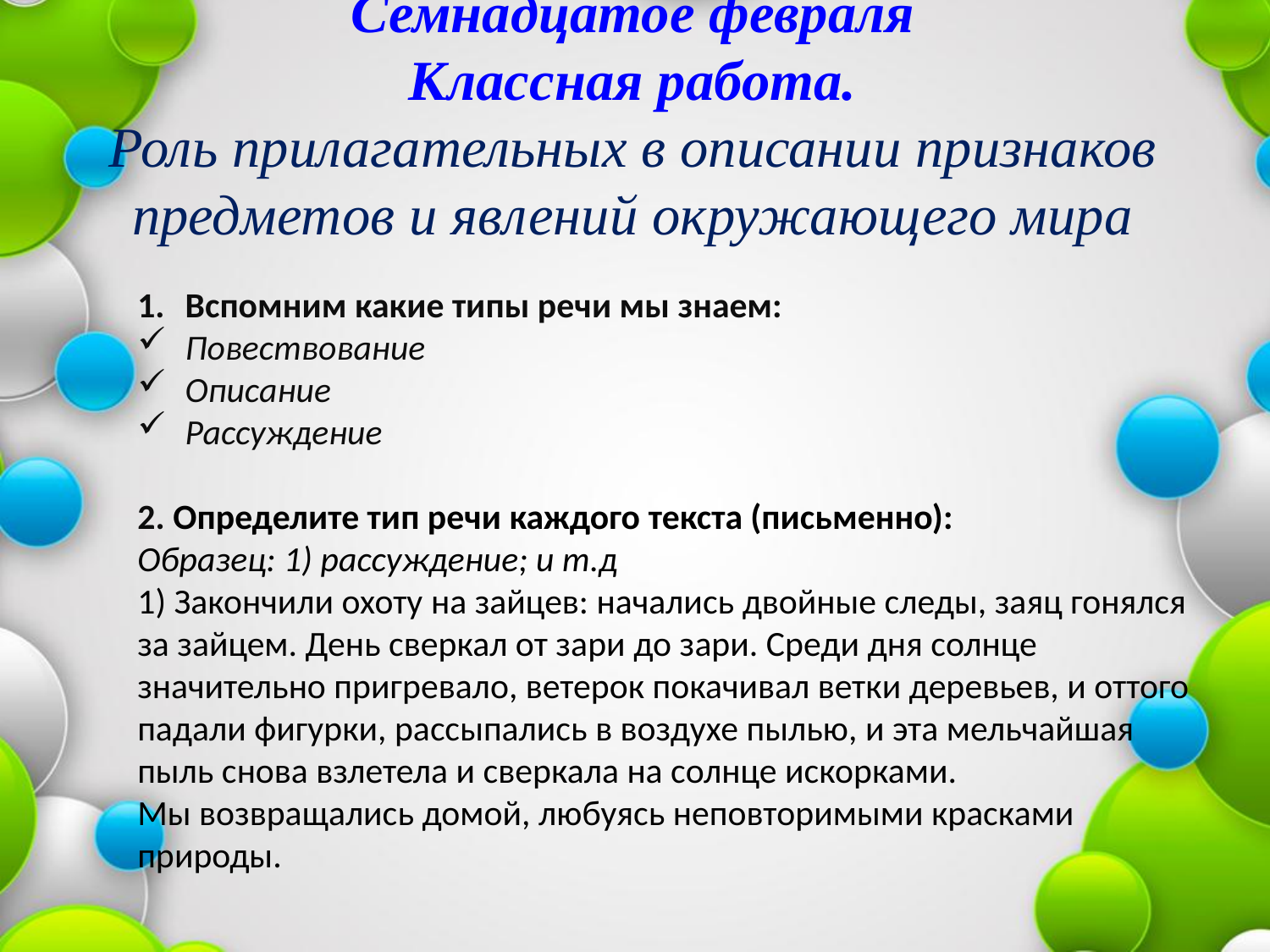

# Семнадцатое февраля Классная работа. Роль прилагательных в описании признаков предметов и явлений окружающего мира
Вспомним какие типы речи мы знаем:
Повествование
Описание
Рассуждение

2. Определите тип речи каждого текста (письменно):
Образец: 1) рассуждение; и т.д
1) Закончили охоту на зайцев: начались двойные следы, заяц гонялся за зайцем. День сверкал от зари до зари. Среди дня солнце значительно пригревало, ветерок покачивал ветки деревьев, и оттого падали фигурки, рассыпались в воздухе пылью, и эта мельчайшая пыль снова взлетела и сверкала на солнце искорками.
Мы возвращались домой, любуясь неповторимыми красками природы.